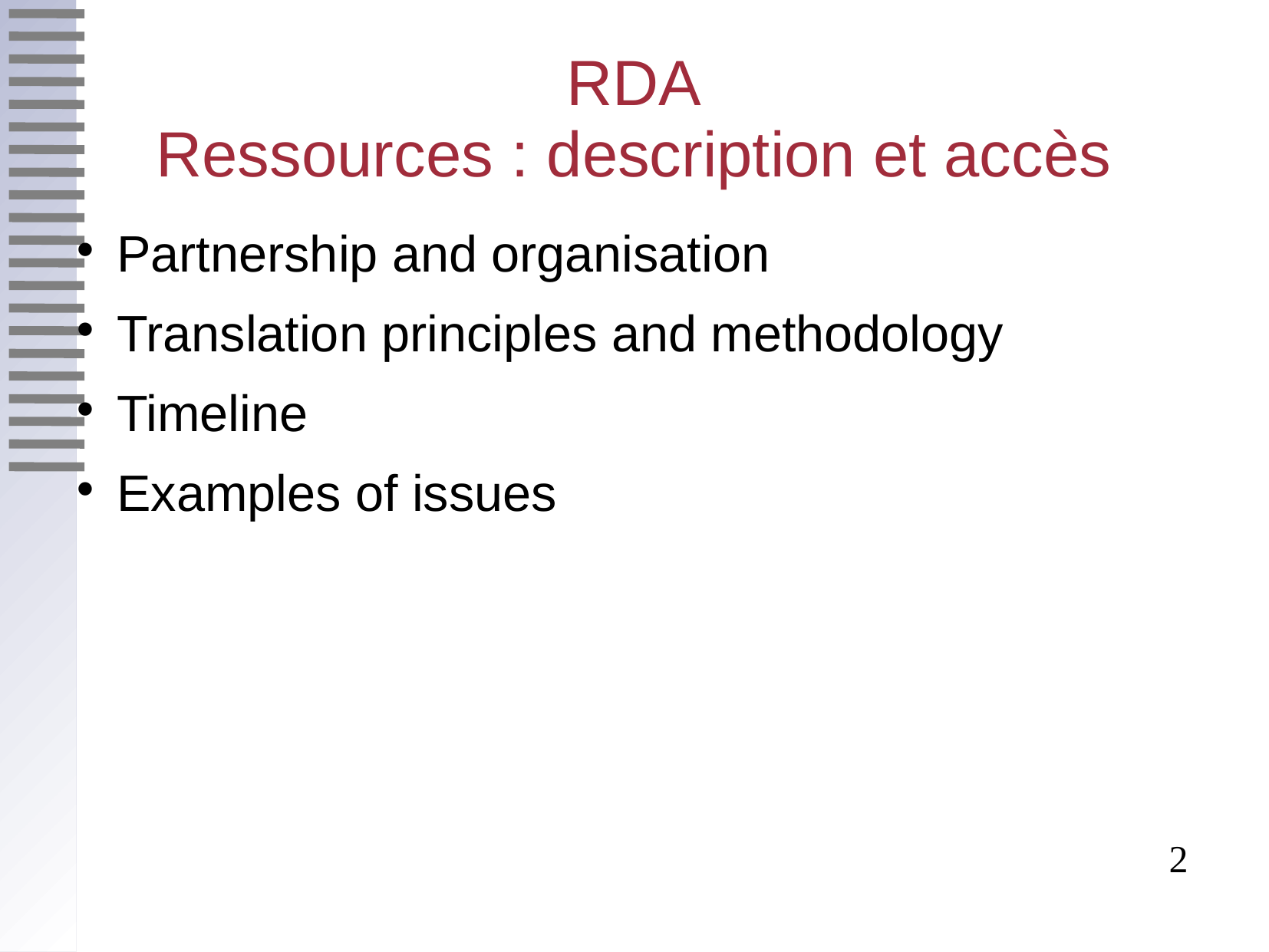

# RDA Ressources : description et accès
Partnership and organisation
Translation principles and methodology
Timeline
Examples of issues